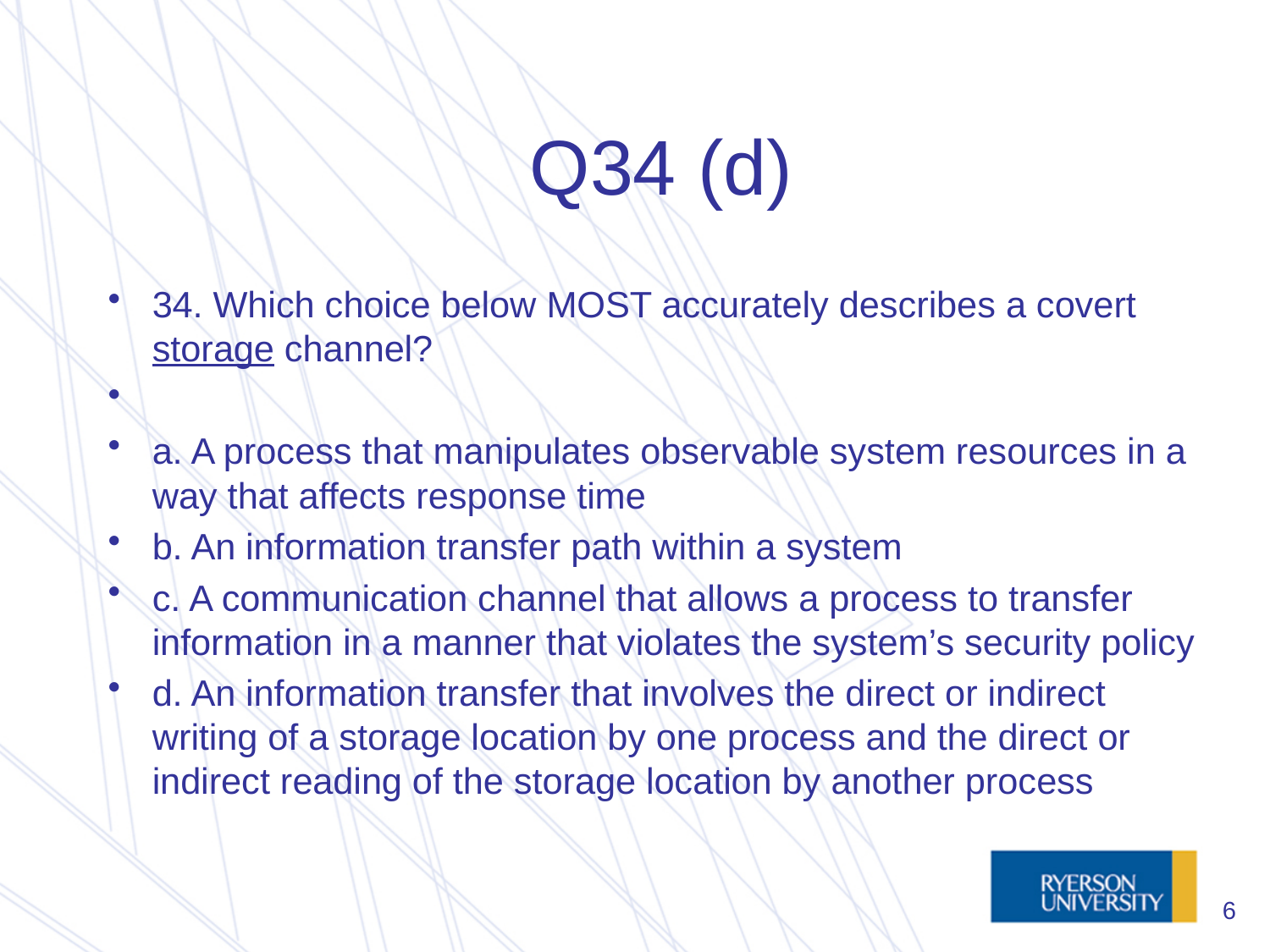

# Q34 (d)
34. Which choice below MOST accurately describes a covert storage channel?

a. A process that manipulates observable system resources in a way that affects response time
b. An information transfer path within a system
c. A communication channel that allows a process to transfer information in a manner that violates the system’s security policy
d. An information transfer that involves the direct or indirect writing of a storage location by one process and the direct or indirect reading of the storage location by another process

6